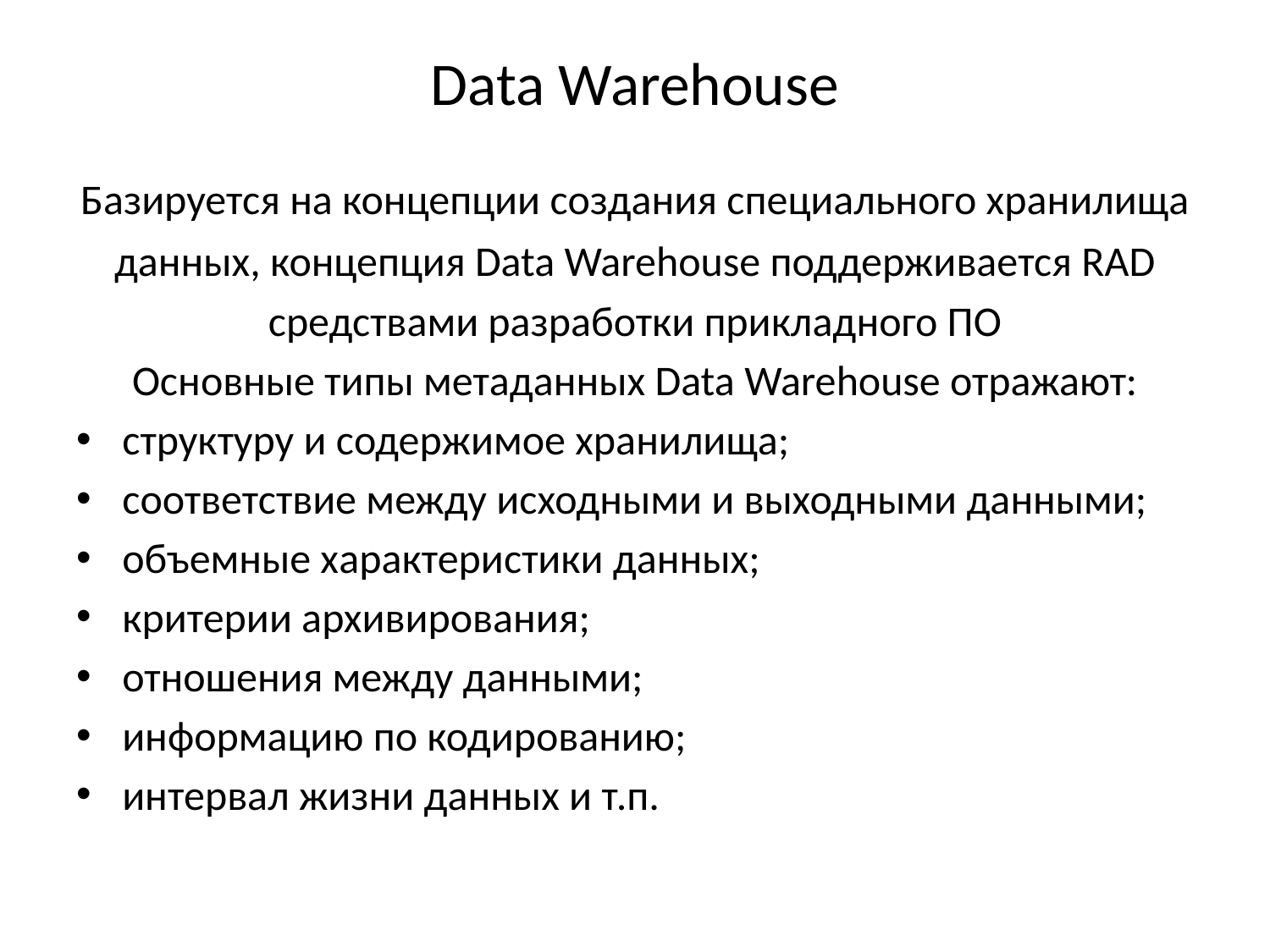

# Data Warehouse
Базируется на концепции создания специального хранилища данных, концепция Data Warehouse поддерживается RAD средствами разработки прикладного ПО
Основные типы метаданных Data Warehouse отражают:
структуру и содержимое хранилища;
соответствие между исходными и выходными данными;
объемные характеристики данных;
критерии архивирования;
отношения между данными;
информацию по кодированию;
интервал жизни данных и т.п.